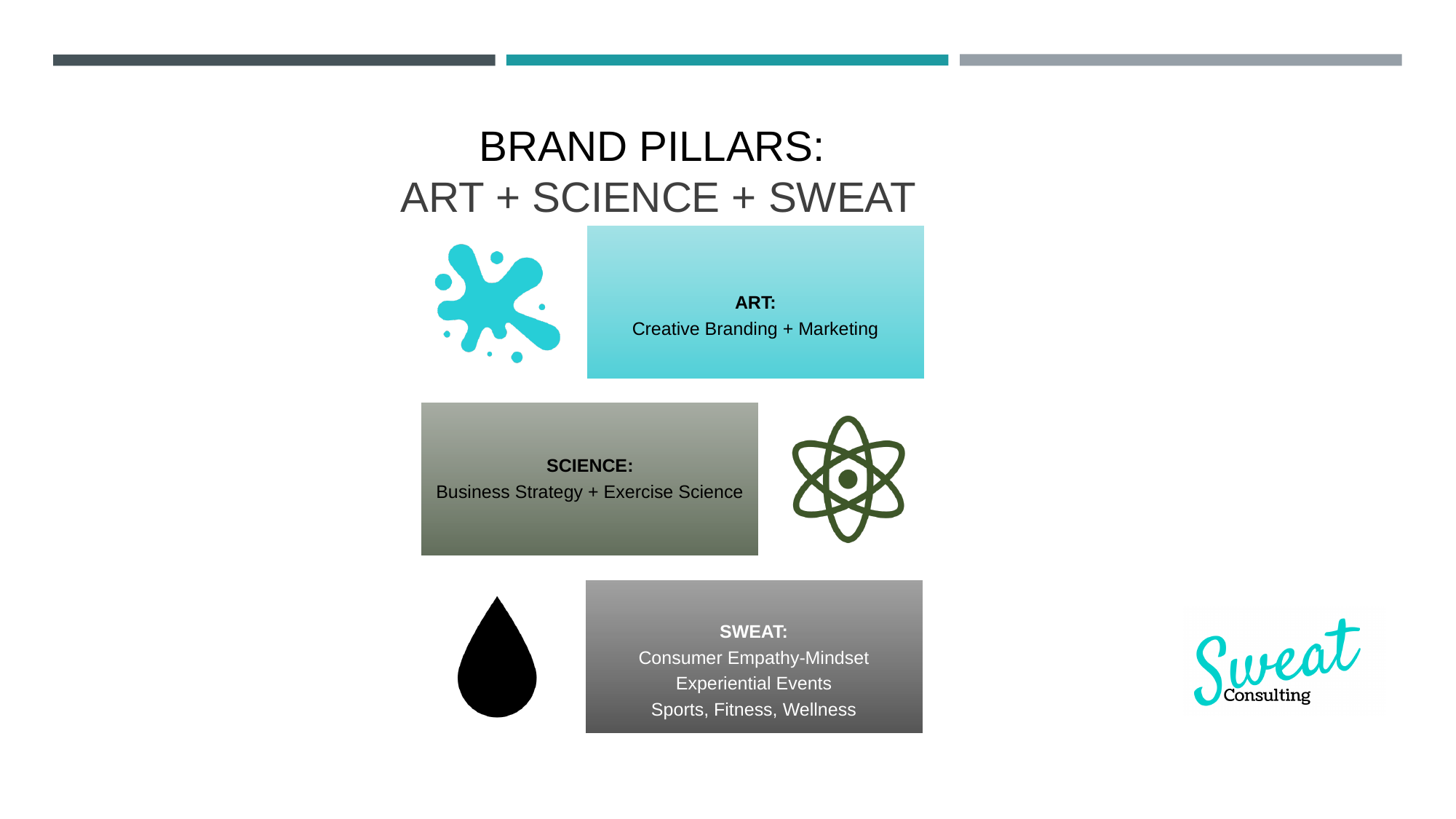

BRAND PILLARS:
ART + SCIENCE + SWEAT

ART:
Creative Branding + Marketing

SCIENCE:
Business Strategy + Exercise Science

SWEAT:
Consumer Empathy-Mindset
Experiential Events
Sports, Fitness, Wellness